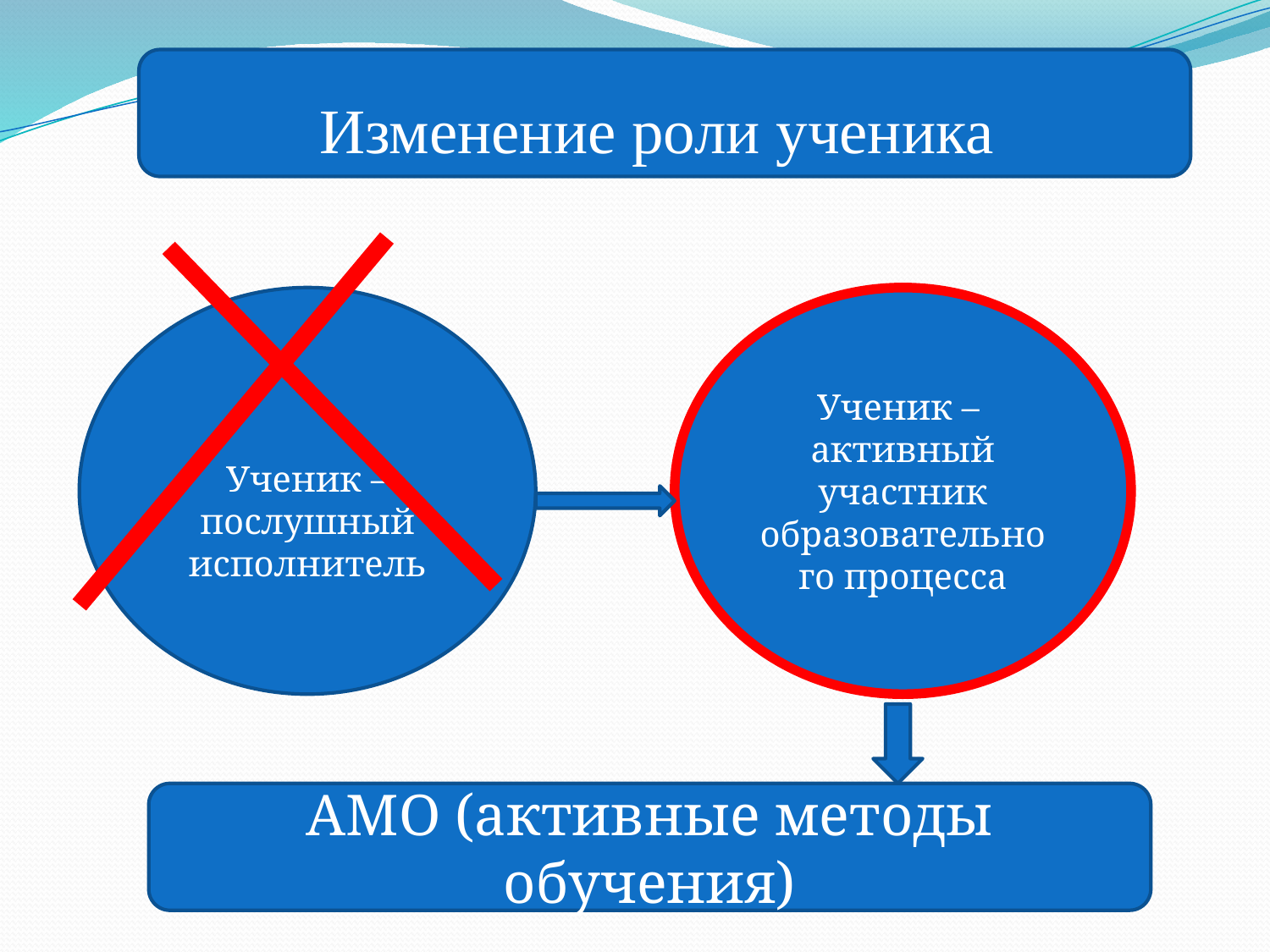

# Изменение роли ученика

Ученик – послушный исполнитель
Ученик –  активный участник образовательного процесса

АМО (активные методы обучения)